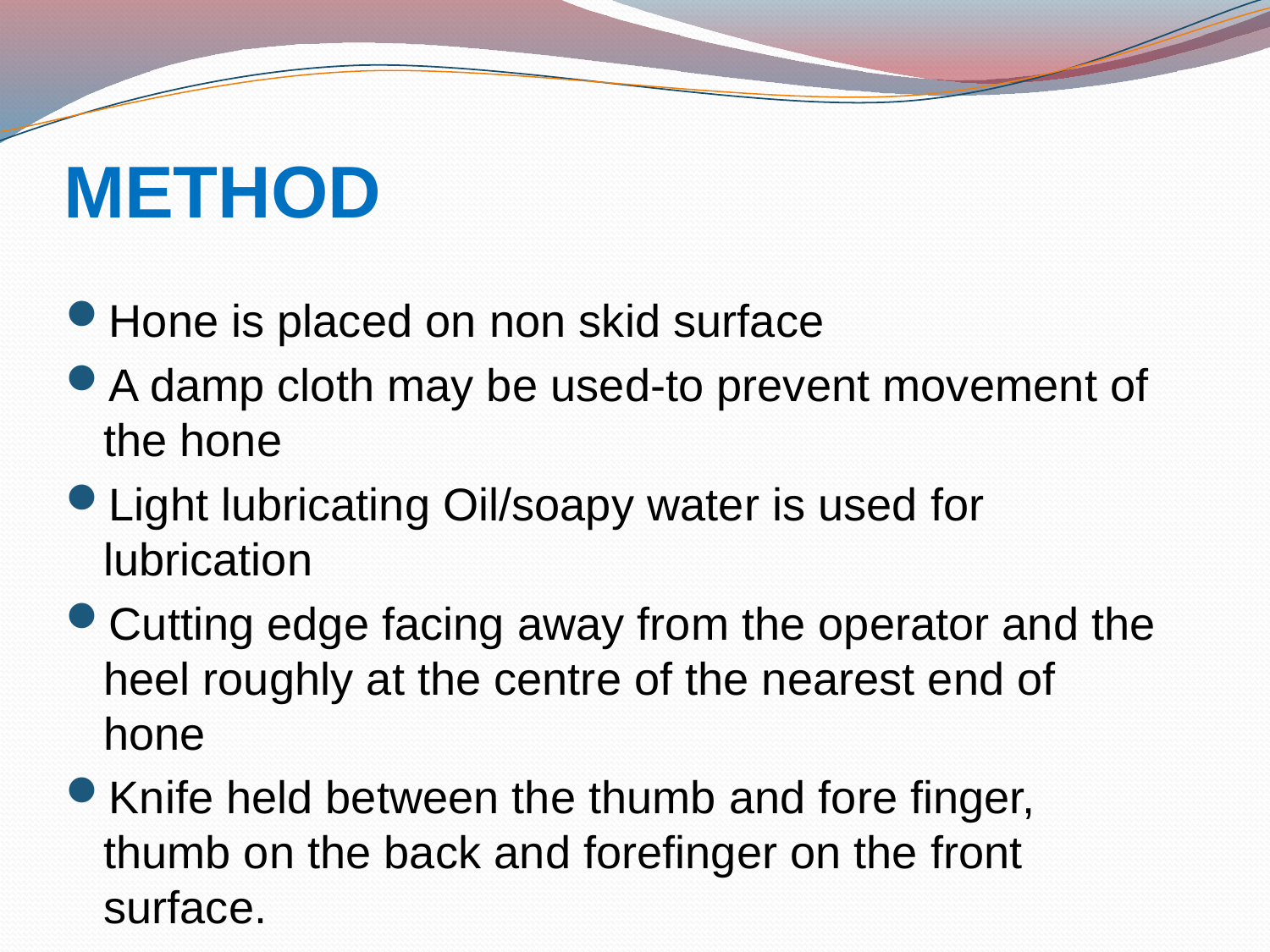

# METHOD
Hone is placed on non skid surface
A damp cloth may be used-to prevent movement of the hone
Light lubricating Oil/soapy water is used for lubrication
Cutting edge facing away from the operator and the heel roughly at the centre of the nearest end of hone
Knife held between the thumb and fore finger, thumb on the back and forefinger on the front surface.